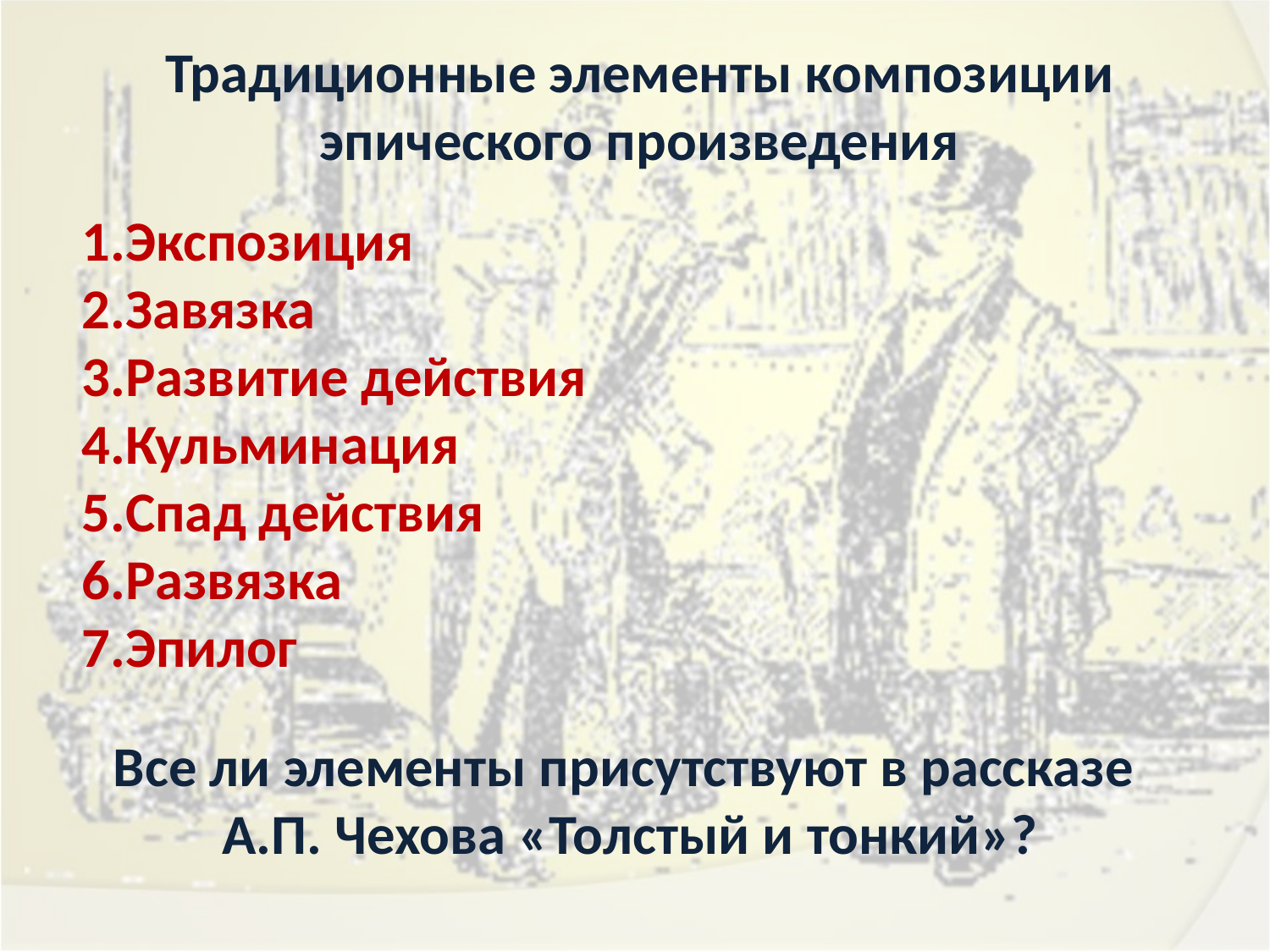

Традиционные элементы композиции эпического произведения
1.Экспозиция
2.Завязка
3.Развитие действия
4.Кульминация
5.Спад действия
6.Развязка
7.Эпилог
Все ли элементы присутствуют в рассказе  А.П. Чехова «Толстый и тонкий»?